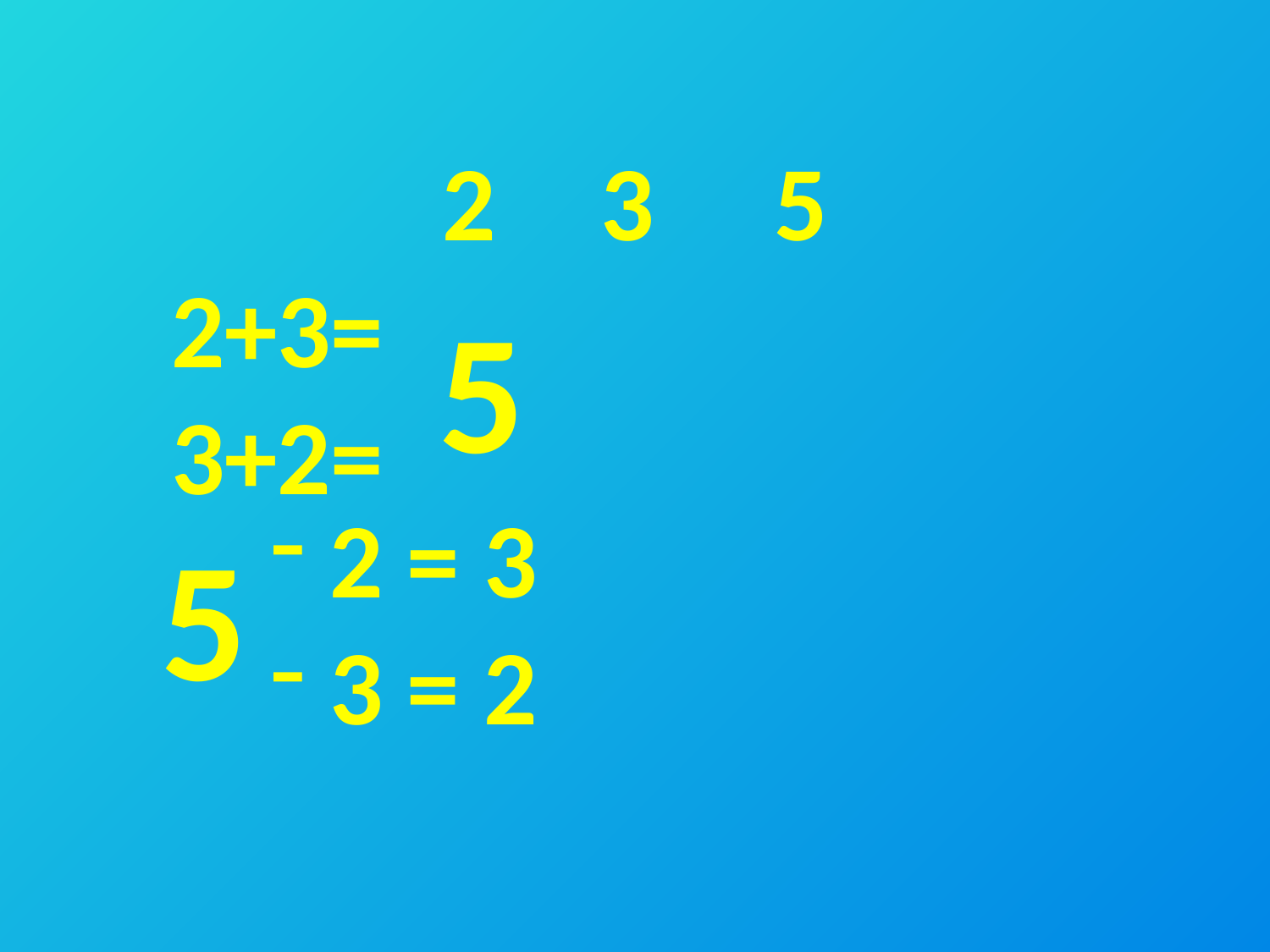

3     5
2+3=
3+2=
5
 2 = 3
 3 = 2
5